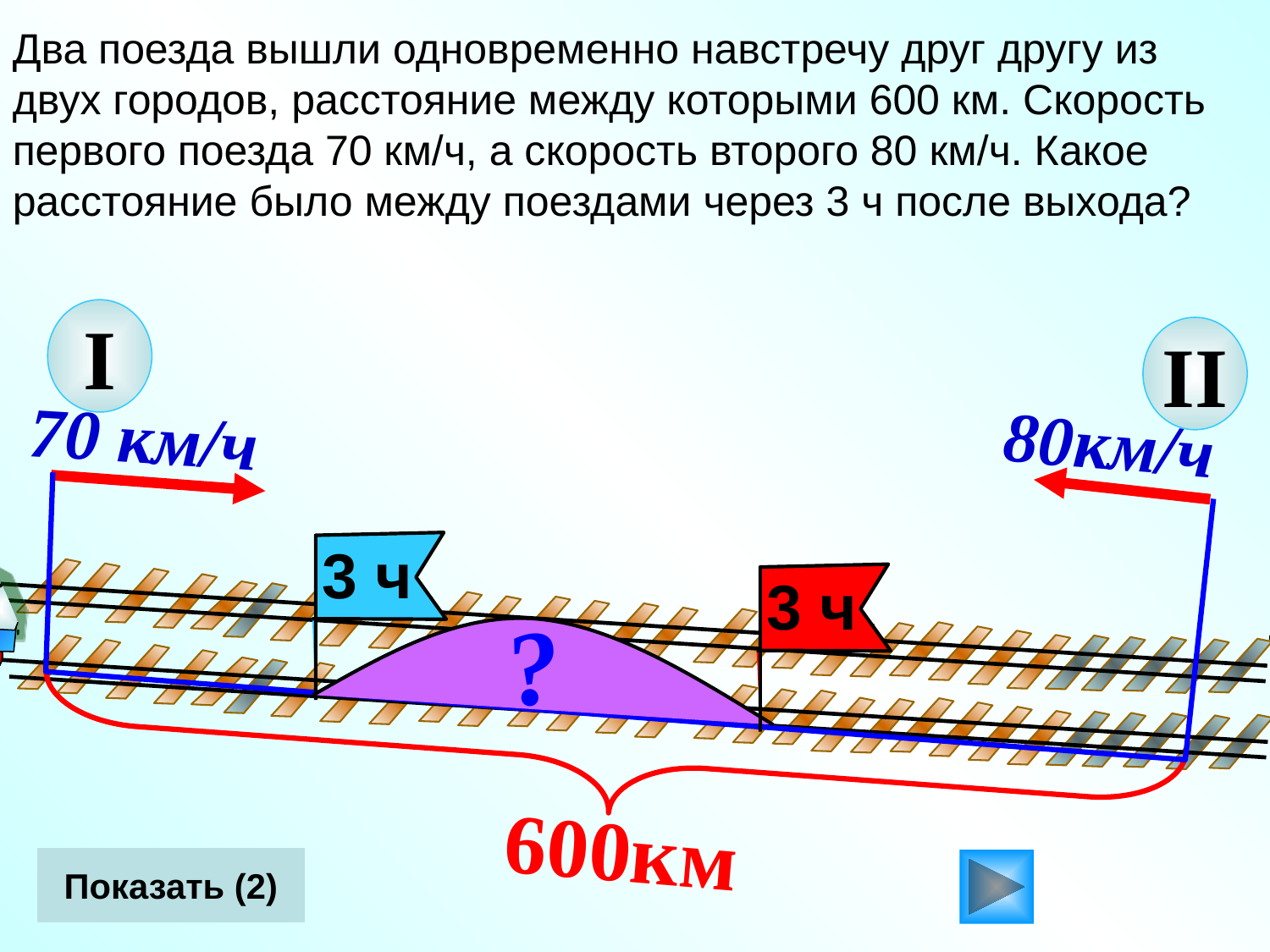

Два поезда вышли одновременно навстречу друг другу из двух городов, расстояние между которыми 600 км. Скорость первого поезда 70 км/ч, а скорость второго 80 км/ч. Какое расстояние было между поездами через 3 ч после выхода?
I
II
70 км/ч
80км/ч

3 ч

3 ч

?

  600км
Показать (2)